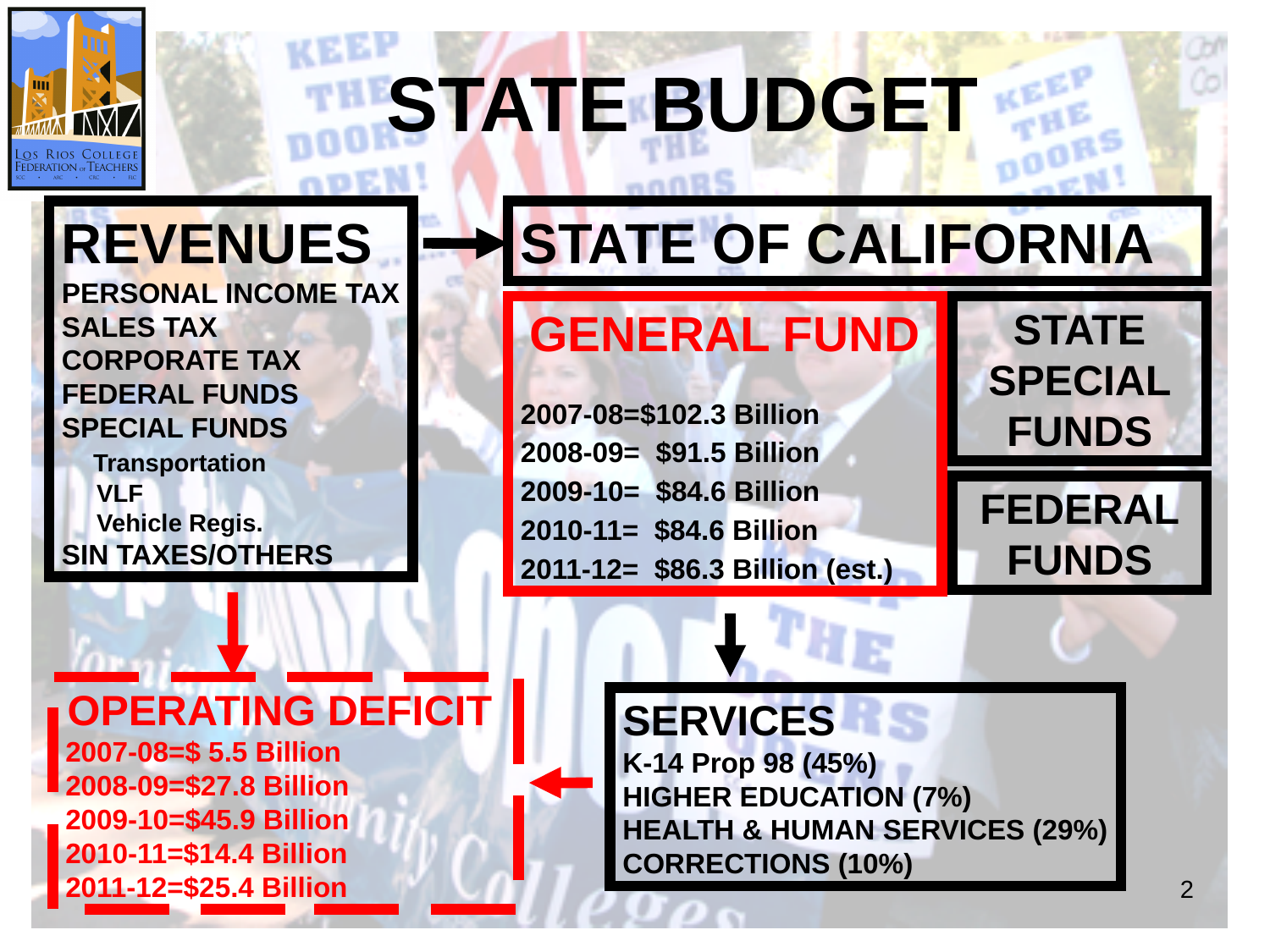

STATE BUDGET
REVENUES
PERSONAL INCOME TAX
SALES TAX
CORPORATE TAX
FEDERAL FUNDS
SPECIAL FUNDS
    Transportation
     VLF
     Vehicle Regis.
SIN TAXES/OTHERS
STATE OF CALIFORNIA

GENERAL FUND

2007-08=$102.3 Billion
2008-09=  $91.5 Billion
2009-10=  $84.6 Billion
2010-11=  $84.6 Billion
2011-12=  $86.3 Billion (est.)
STATE SPECIAL FUNDS
FEDERAL FUNDS

OPERATING DEFICIT
2007-08=$ 5.5 Billion
2008-09=$27.8 Billion
2009-10=$45.9 Billion
2010-11=$14.4 Billion
2011-12=$25.4 Billion
SERVICES
K-14 Prop 98 (45%)
HIGHER EDUCATION (7%)
HEALTH & HUMAN SERVICES (29%)
CORRECTIONS (10%)

2